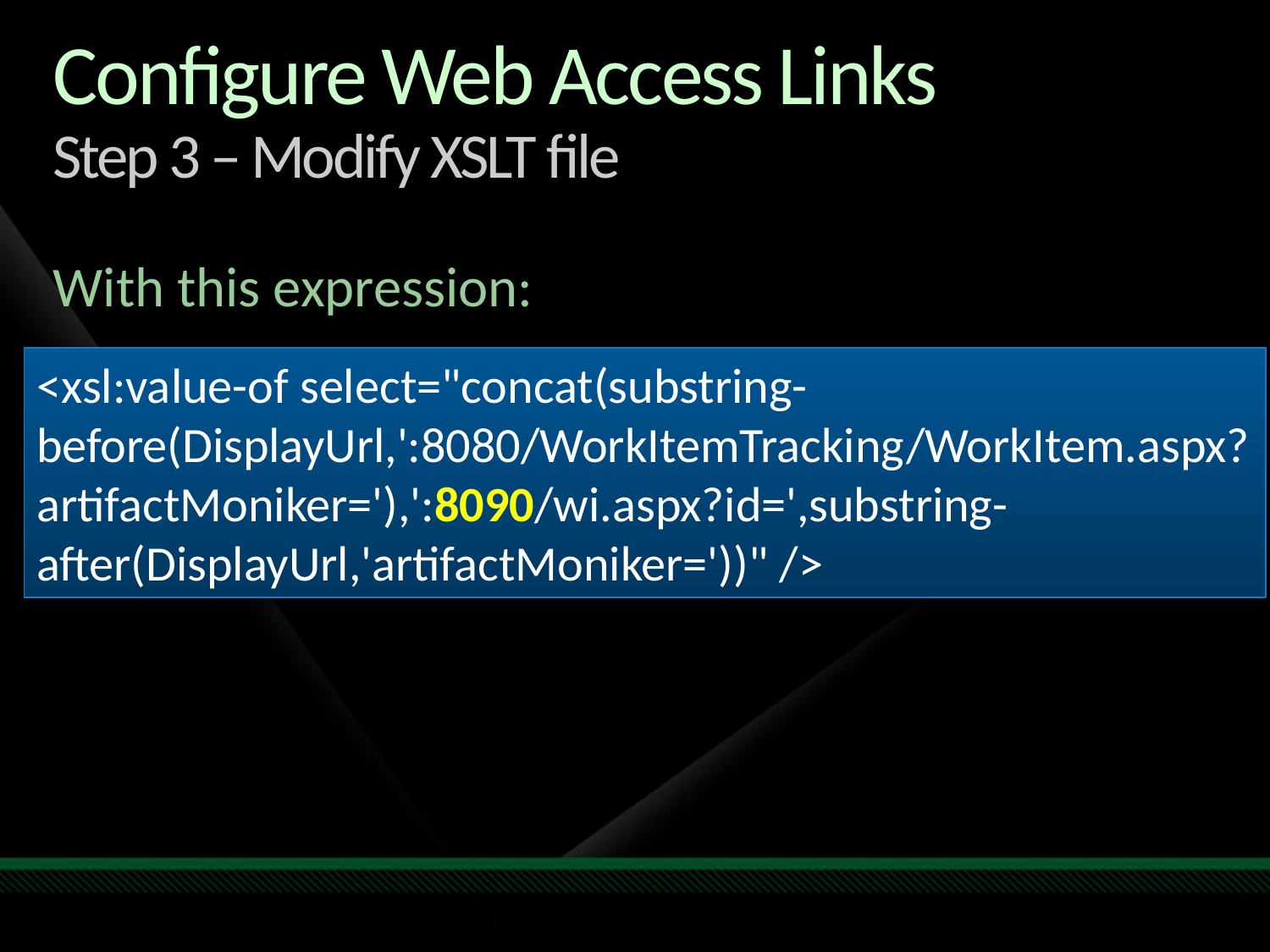

# Configure Web Access Links Step 3 – Modify XSLT file

With this expression:

<xsl:value-of select="concat(substring-before(DisplayUrl,':8080/WorkItemTracking/WorkItem.aspx?artifactMoniker='),':8090/wi.aspx?id=',substring-after(DisplayUrl,'artifactMoniker='))" />